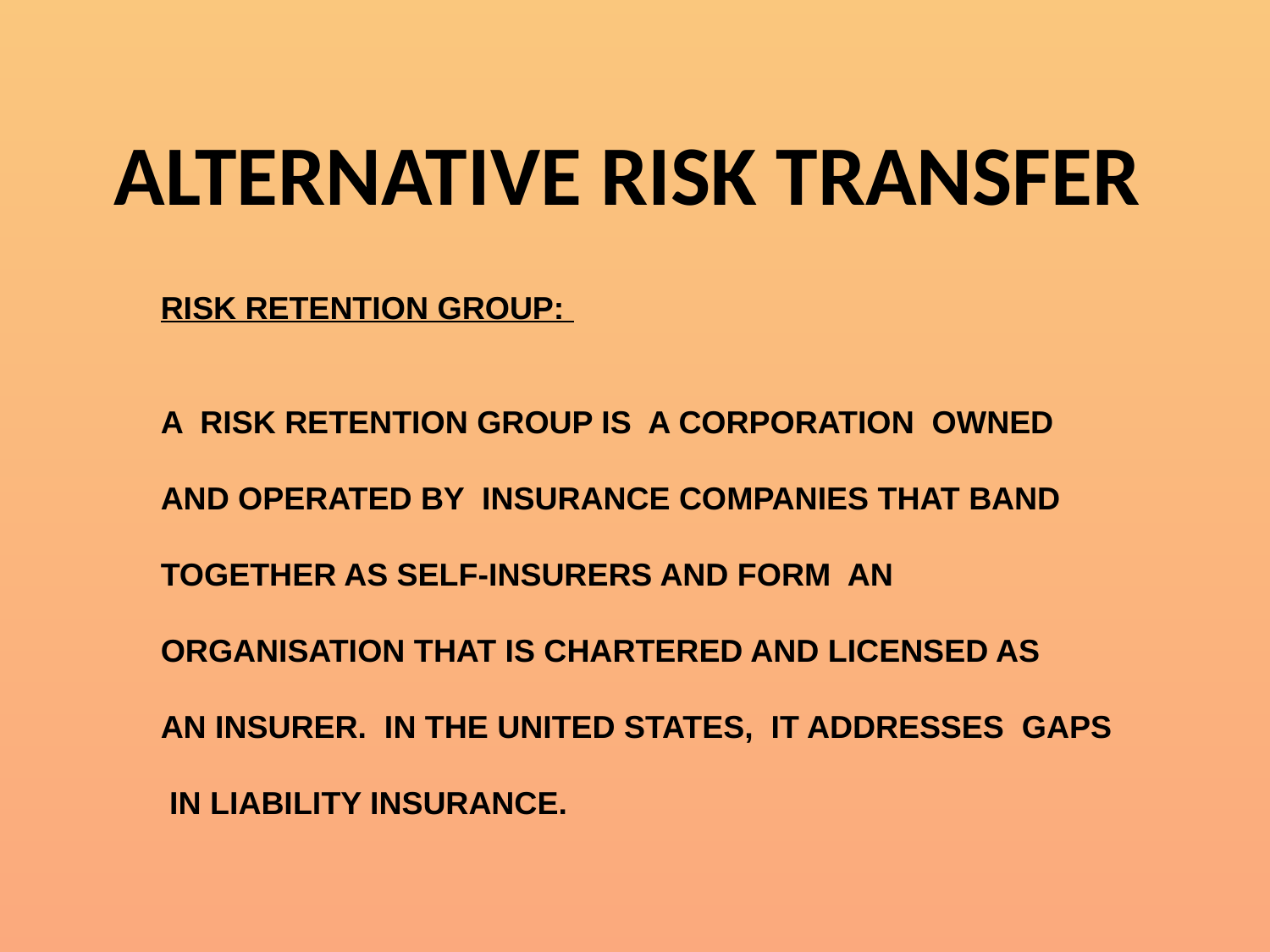

ALTERNATIVE RISK TRANSFER

RISK RETENTION GROUP:

A  RISK RETENTION GROUP IS  A CORPORATION  OWNED

AND OPERATED BY  INSURANCE COMPANIES THAT BAND

TOGETHER AS SELF-INSURERS AND FORM  AN

ORGANISATION THAT IS CHARTERED AND LICENSED AS

AN INSURER.  IN THE UNITED STATES,  IT ADDRESSES  GAPS

 IN LIABILITY INSURANCE.